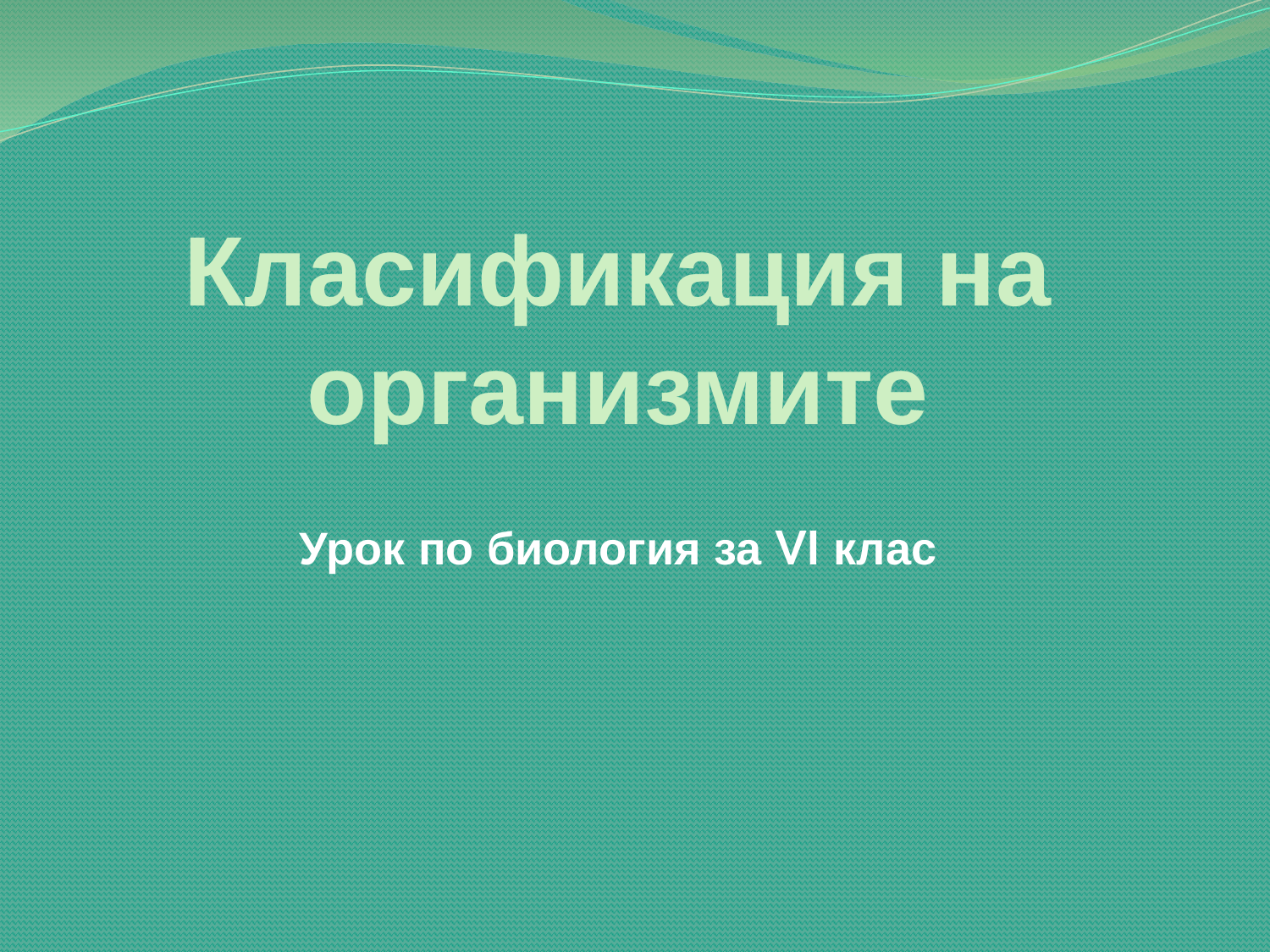

# Класификация на организмите

Урок по биология за VI клас